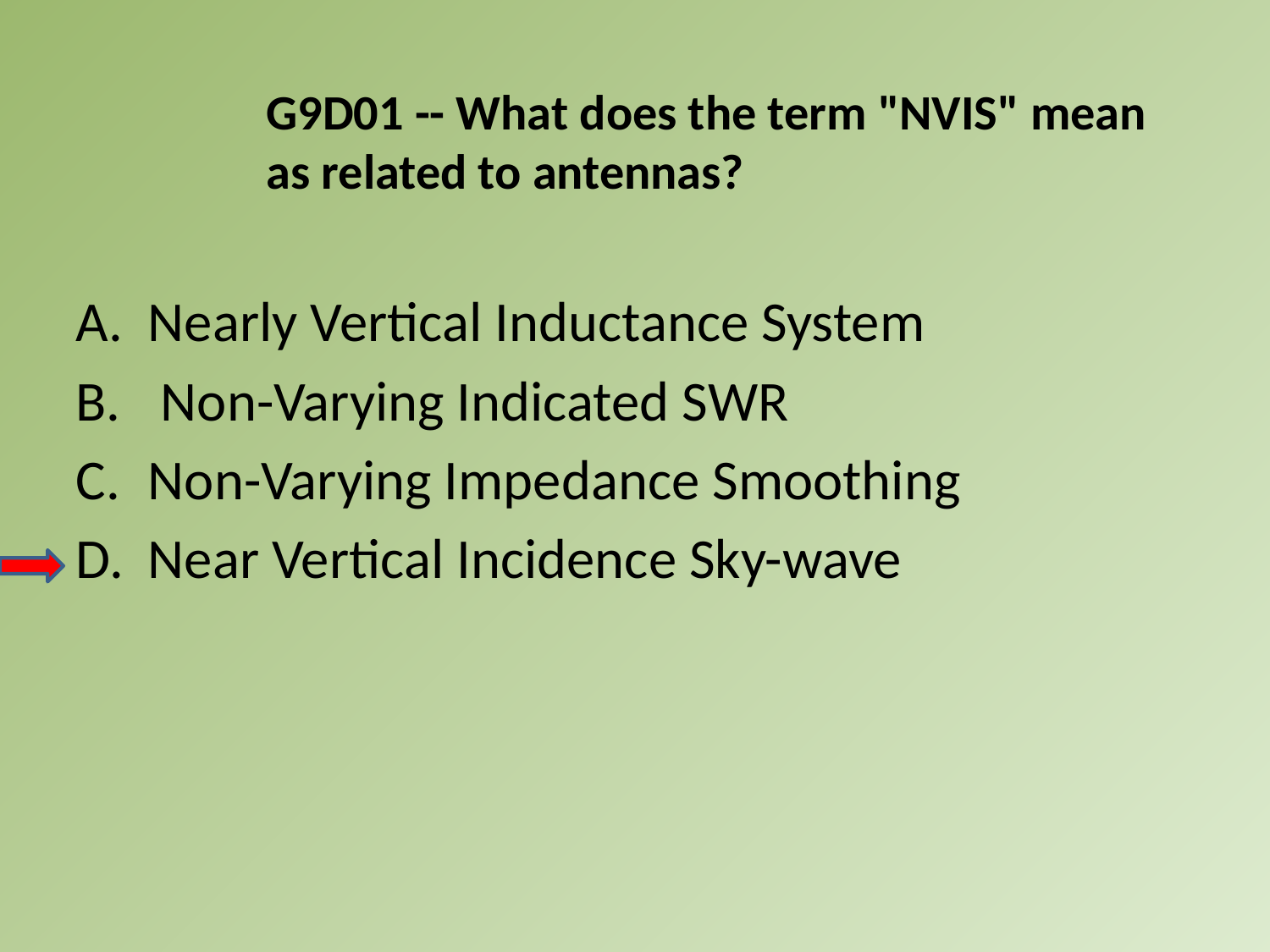

G9D01 -- What does the term "NVIS" mean as related to antennas?
A.	Nearly Vertical Inductance System
B.	 Non-Varying Indicated SWR
C.	Non-Varying Impedance Smoothing
D.	Near Vertical Incidence Sky-wave